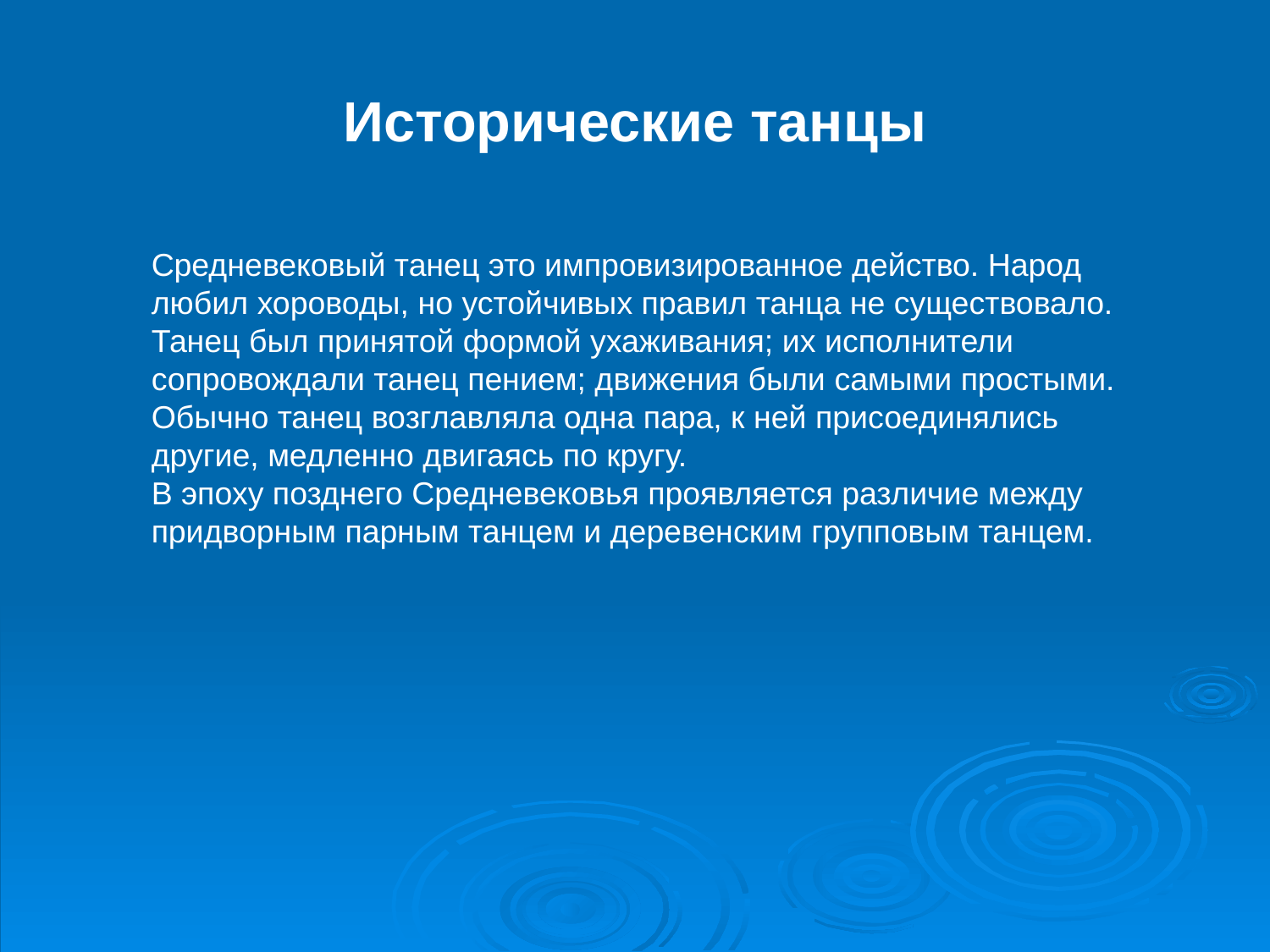

Исторические танцы
Средневековый танец это импровизированное действо. Народ любил хороводы, но устойчивых правил танца не существовало. Танец был принятой формой ухаживания; их исполнители сопровождали танец пением; движения были самыми простыми. Обычно танец возглавляла одна пара, к ней присоединялись другие, медленно двигаясь по кругу.
В эпоху позднего Средневековья проявляется различие между придворным парным танцем и деревенским групповым танцем.